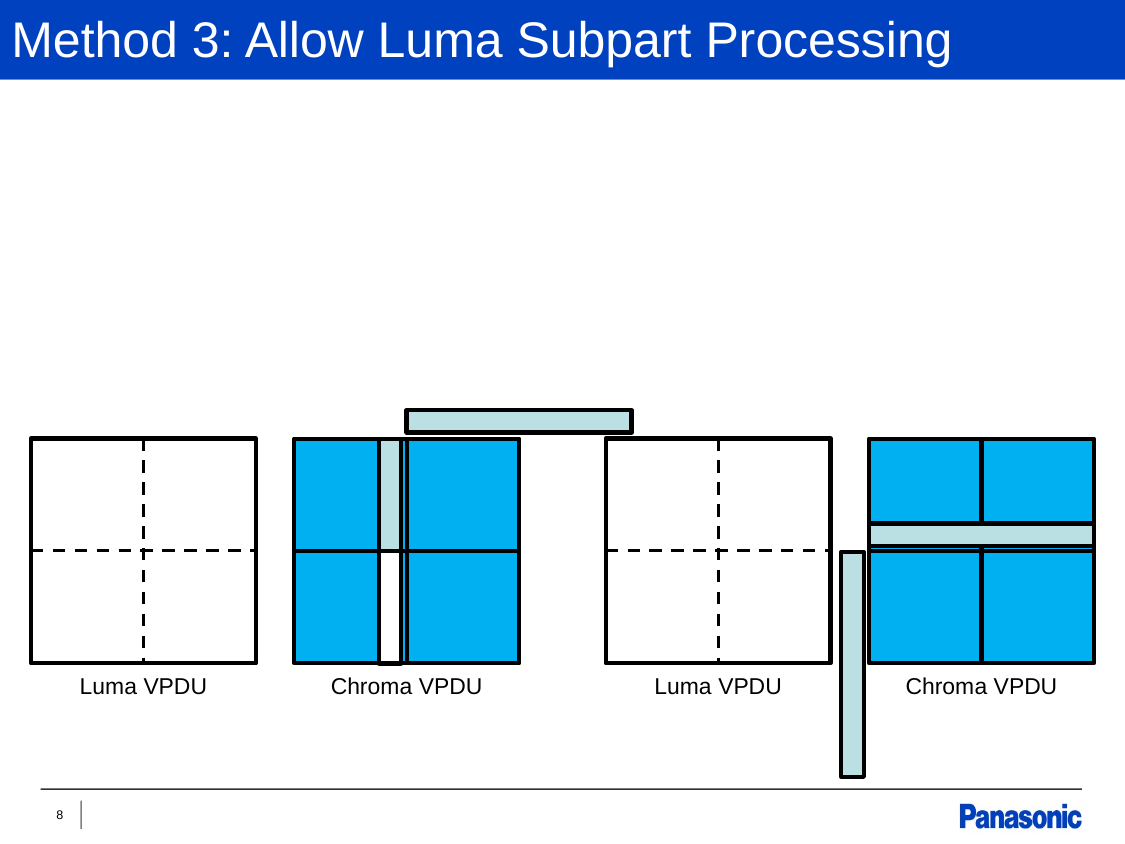

# Method 3: Allow Luma Subpart Processing

Luma VPDU
Chroma VPDU
Luma VPDU
Chroma VPDU